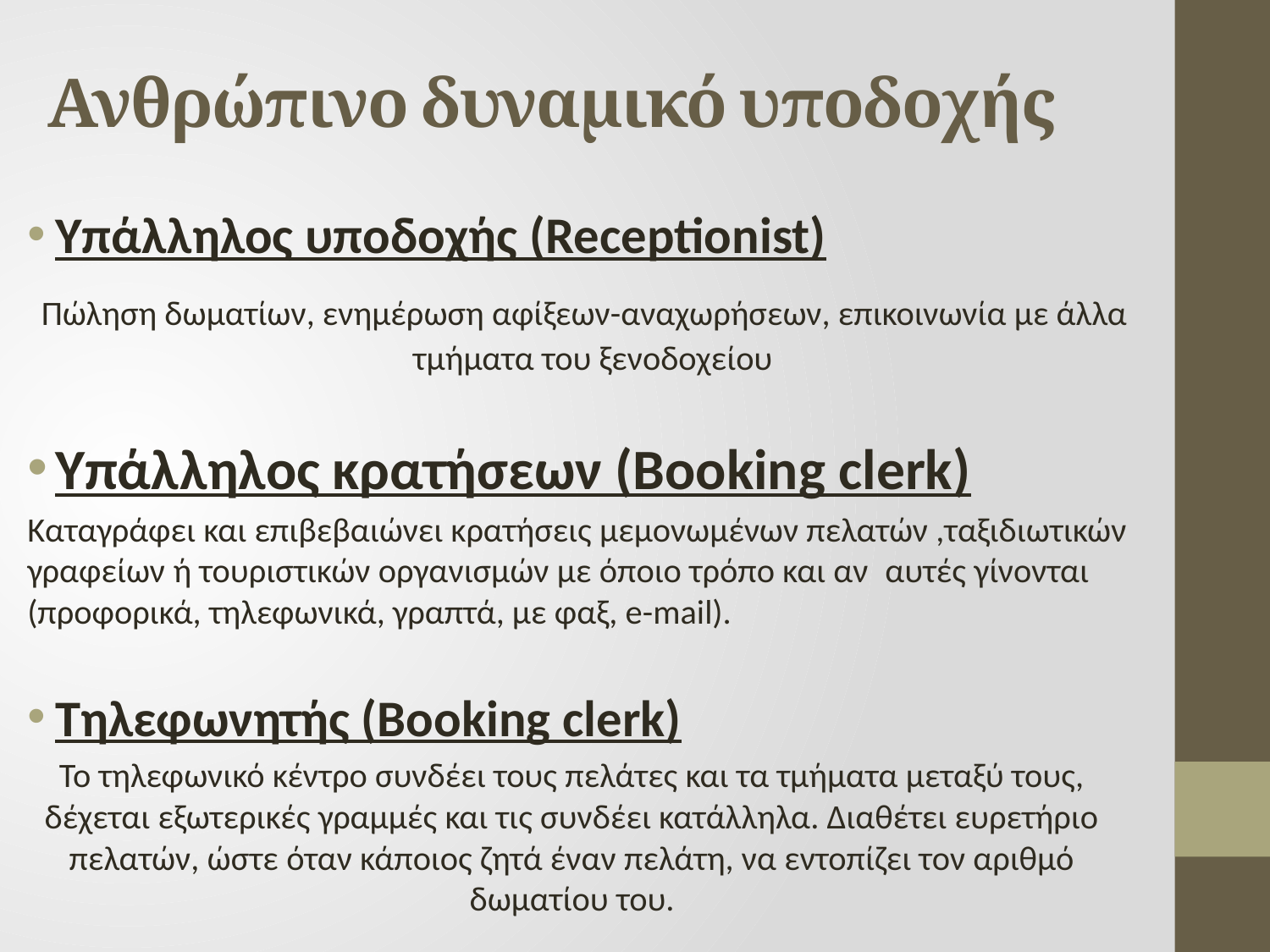

# Ανθρώπινο δυναμικό υποδοχής
Υπάλληλος υποδοχής (Receptionist)
 Πώληση δωματίων, ενημέρωση αφίξεων-αναχωρήσεων, επικοινωνία με άλλα τμήματα του ξενοδοχείου

Υπάλληλος κρατήσεων (Booking clerk)
Καταγράφει και επιβεβαιώνει κρατήσεις μεμονωμένων πελατών ,ταξιδιωτικών γραφείων ή τουριστικών οργανισμών με όποιο τρόπο και αν  αυτές γίνονται (προφορικά, τηλεφωνικά, γραπτά, με φαξ, e-mail).

Τηλεφωνητής (Booking clerk)
Το τηλεφωνικό κέντρο συνδέει τους πελάτες και τα τμήματα μεταξύ τους, δέχεται εξωτερικές γραμμές και τις συνδέει κατάλληλα. Διαθέτει ευρετήριο πελατών, ώστε όταν κάποιος ζητά έναν πελάτη, να εντοπίζει τον αριθμό δωματίου του.